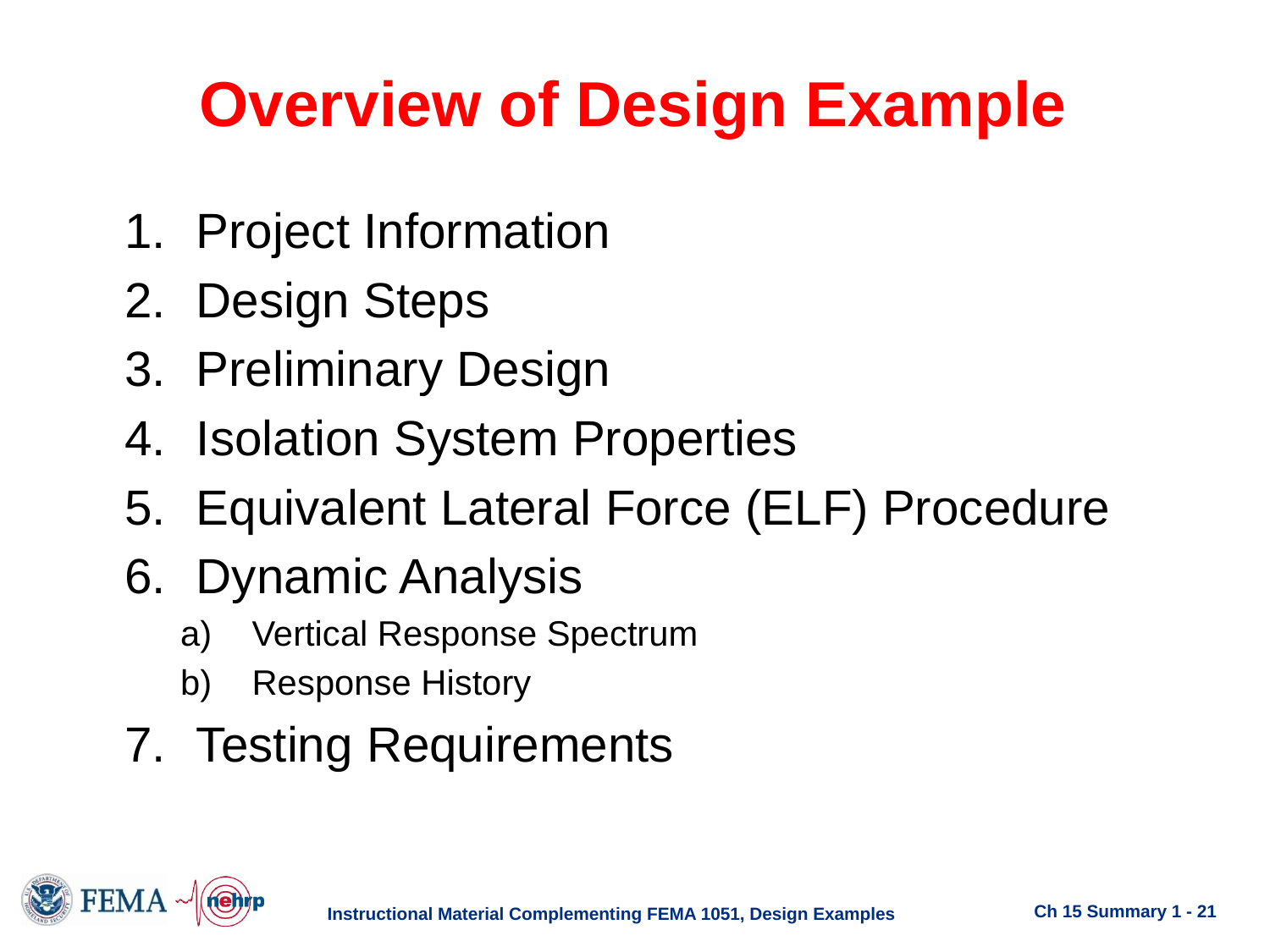

# Overview of Design Example
Project Information
Design Steps
Preliminary Design
Isolation System Properties
Equivalent Lateral Force (ELF) Procedure
Dynamic Analysis
Vertical Response Spectrum
Response History
Testing Requirements

 Ch 15 Summary 1 - 21
Instructional Material Complementing FEMA 1051, Design Examples